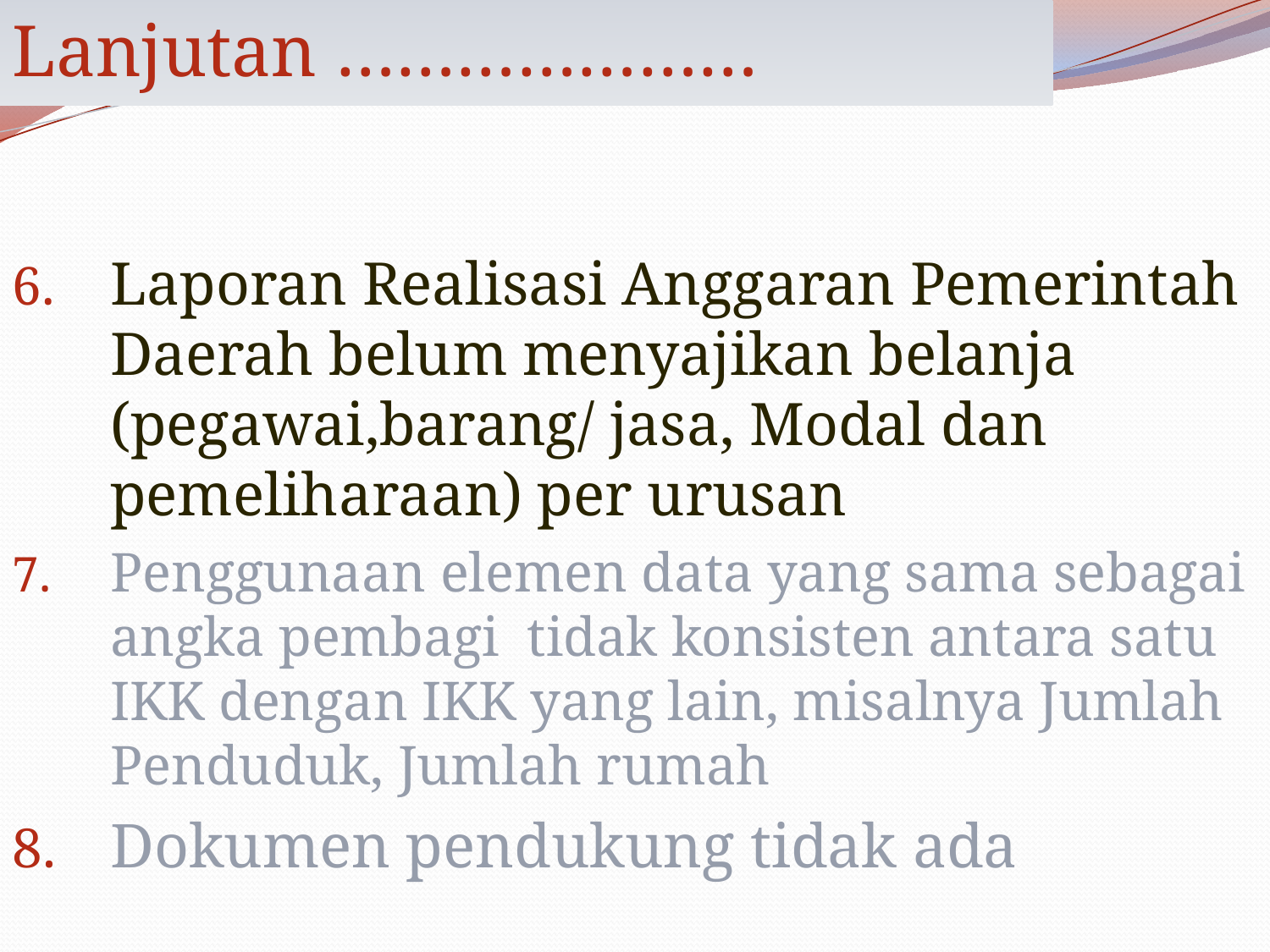

Lanjutan …………………

Laporan Realisasi Anggaran Pemerintah Daerah belum menyajikan belanja (pegawai,barang/ jasa, Modal dan pemeliharaan) per urusan
Penggunaan elemen data yang sama sebagai angka pembagi  tidak konsisten antara satu IKK dengan IKK yang lain, misalnya Jumlah Penduduk, Jumlah rumah
Dokumen pendukung tidak ada